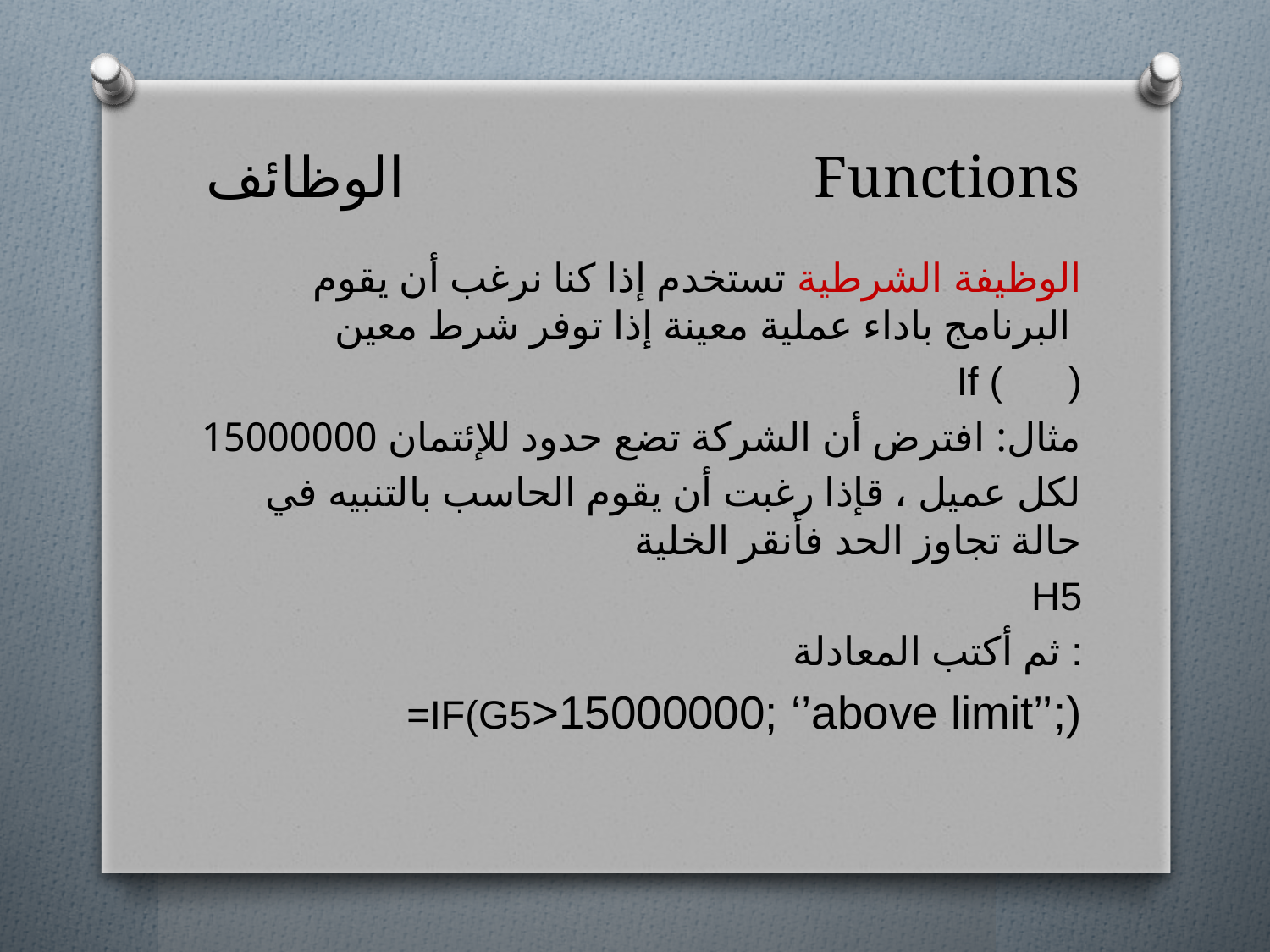

# الوظائف                            Functions
الوظيفة الشرطية تستخدم إذا كنا نرغب أن يقوم البرنامج باداء عملية معينة إذا توفر شرط معين
If (      )
مثال: افترض أن الشركة تضع حدود للإئتمان 15000000
لكل عميل ، قإذا رغبت أن يقوم الحاسب بالتنبيه في حالة تجاوز الحد فأنقر الخلية
H5
ثم أكتب المعادلة :
=IF(G5>15000000; ‘’above limit’’;)